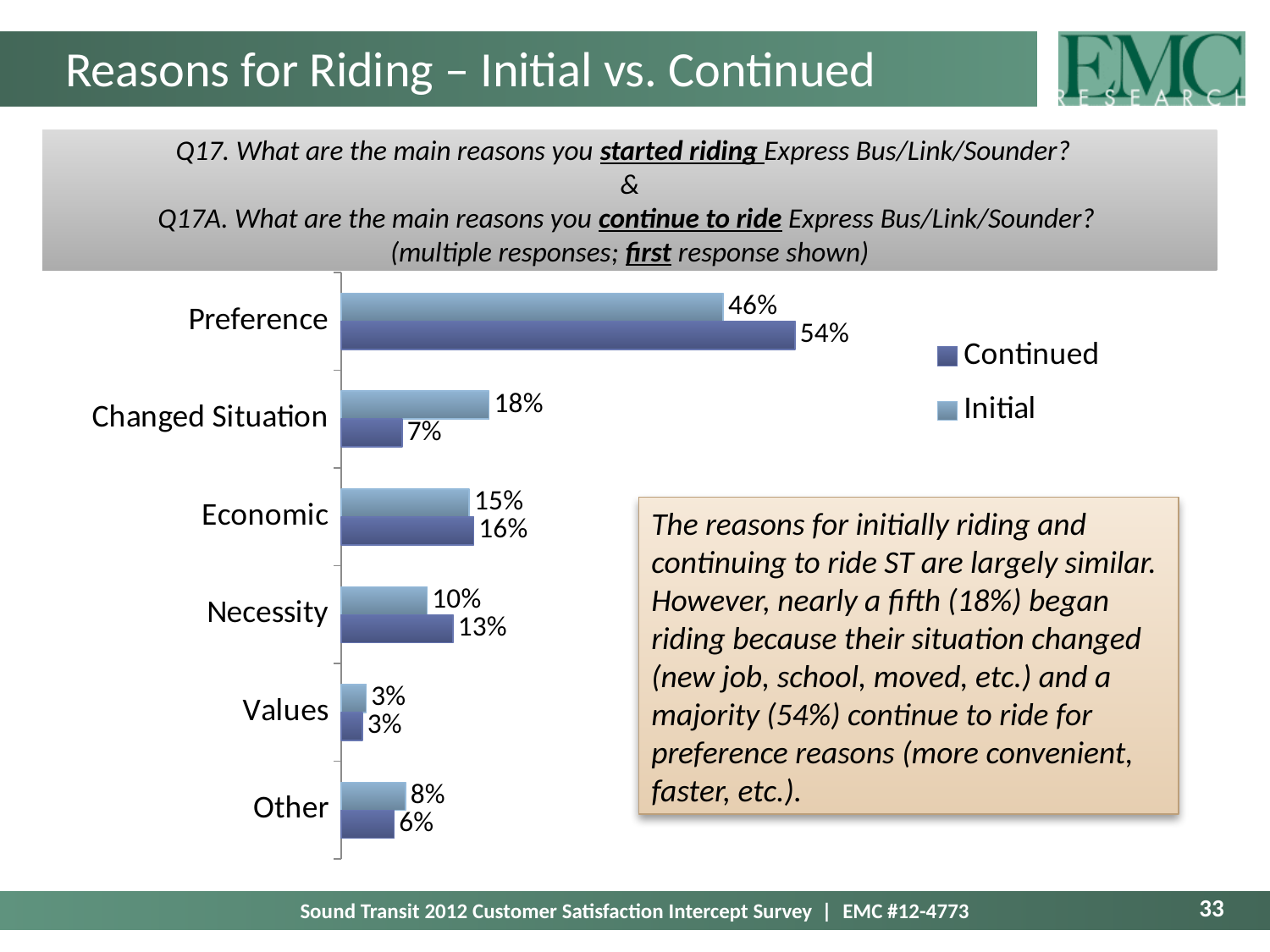

# Reasons for Riding – Initial vs. Continued
Q17. What are the main reasons you started riding Express Bus/Link/Sounder?
&
Q17A. What are the main reasons you continue to ride Express Bus/Link/Sounder?
(multiple responses; first response shown)
Q14. What are the main reasons you use this Sound Transit Express Bus/Train instead of getting to your destination some other way? (multiple responses; first response shown)

### Chart

| Category | Initial | Continued |
|---|---|---|
| Preference | 0.4584281679826953 | 0.544763526001143 |
| Changed Situation | 0.1775267896189594 | 0.07312573490789186 |
| Economic | 0.15360879343179973 | 0.15909295456684877 |
| Necessity | 0.10320764423405569 | 0.1341818922252671 |
| Values | 0.03010370346231922 | 0.02528536351416958 |
| Other | 0.077124901270168 | 0.0635505287846761 |
The reasons for initially riding and continuing to ride ST are largely similar.  However, nearly a fifth (18%) began riding because their situation changed (new job, school, moved, etc.) and a majority (54%) continue to ride for preference reasons (more convenient, faster, etc.).